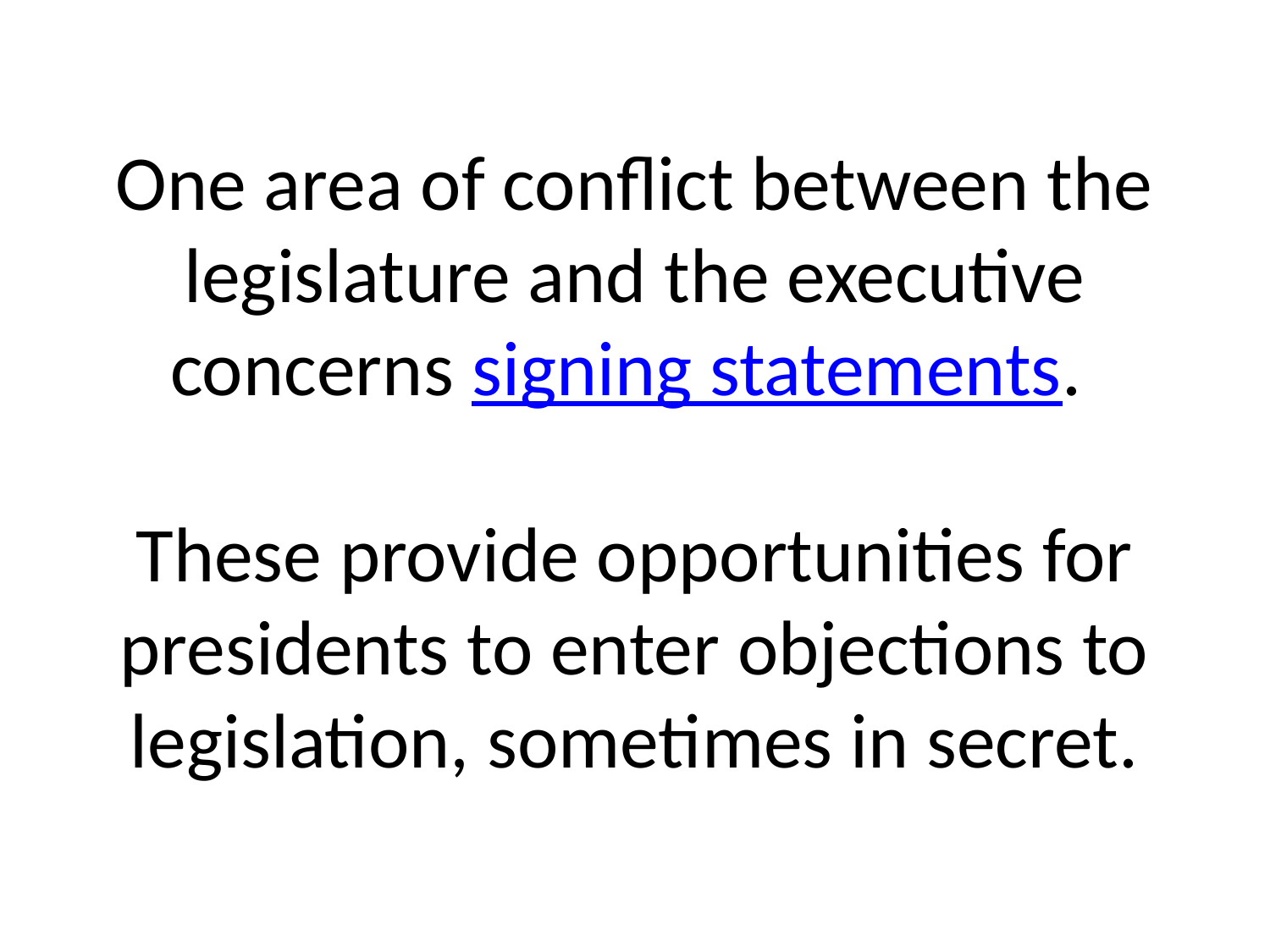

# One area of conflict between the legislature and the executive concerns signing statements. These provide opportunities for presidents to enter objections to legislation, sometimes in secret.